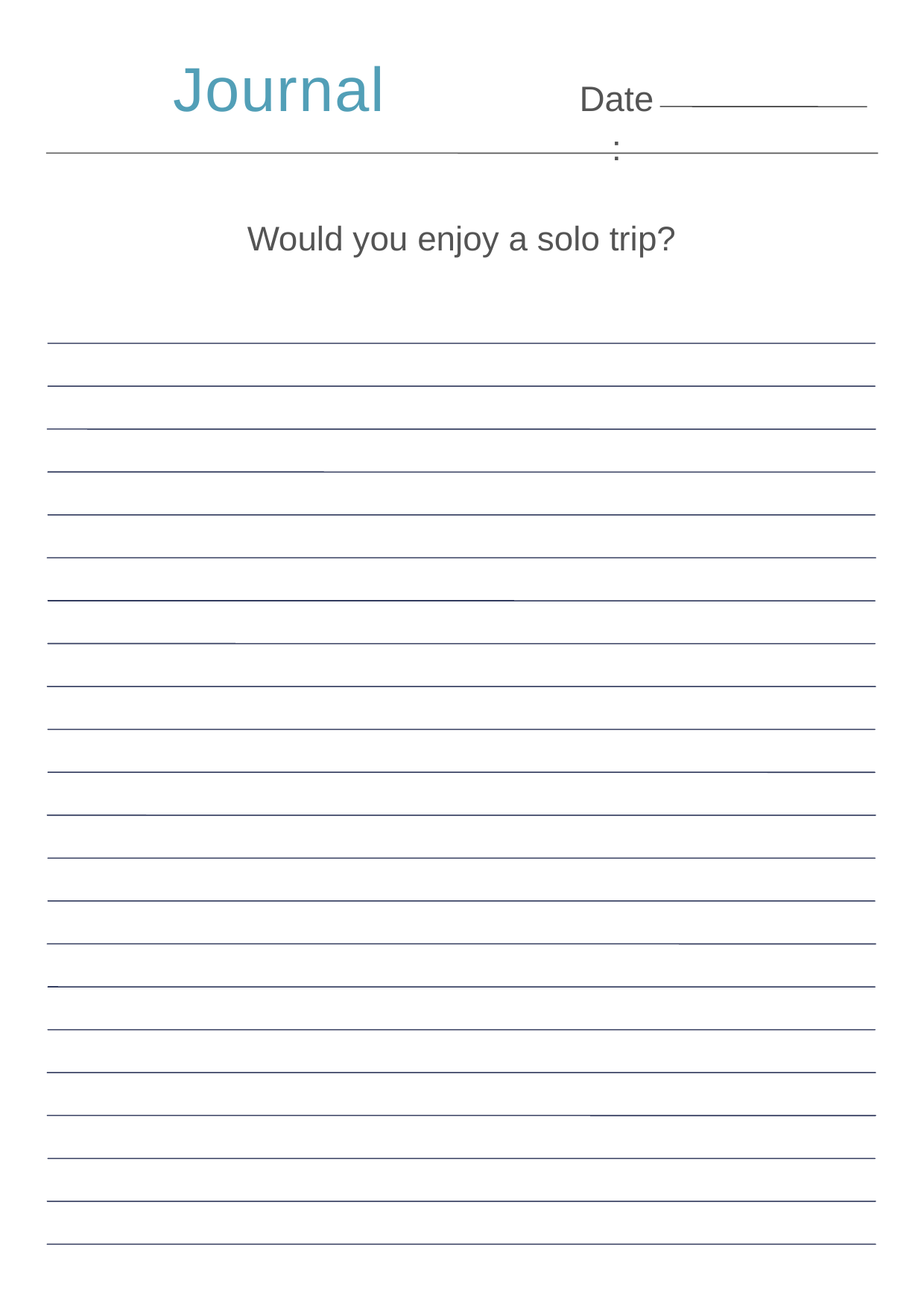

Journal
Date:

Would you enjoy a solo trip?